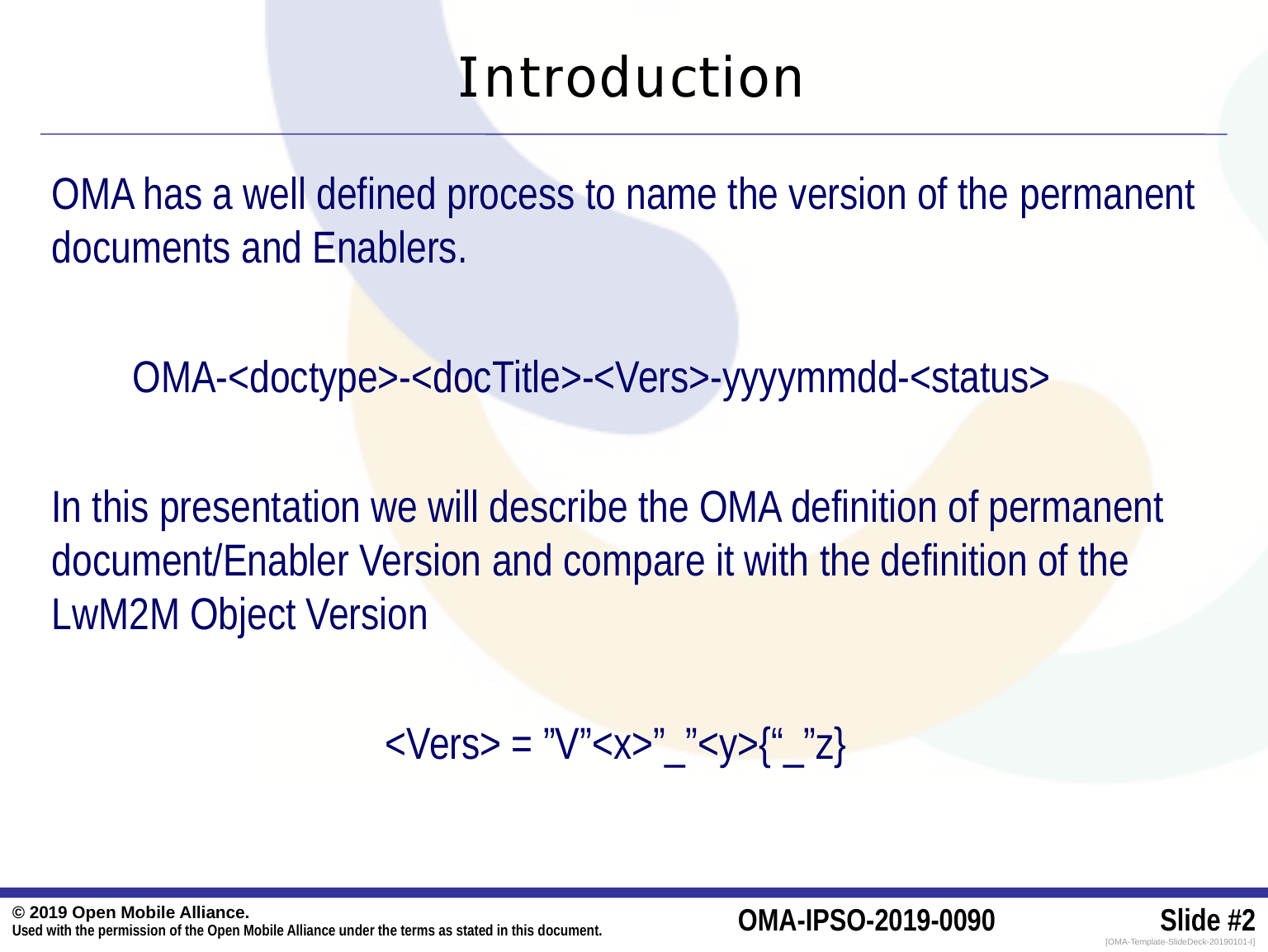

# Introduction
OMA has a well defined process to name the version of the permanent documents and Enablers.

        OMA-<doctype>-<docTitle>-<Vers>-yyyymmdd-<status>

In this presentation we will describe the OMA definition of permanent document/Enabler Version and compare it with the definition of the LwM2M Object Version

                                 <Vers> = ”V”<x>”_”<y>{“_”z}